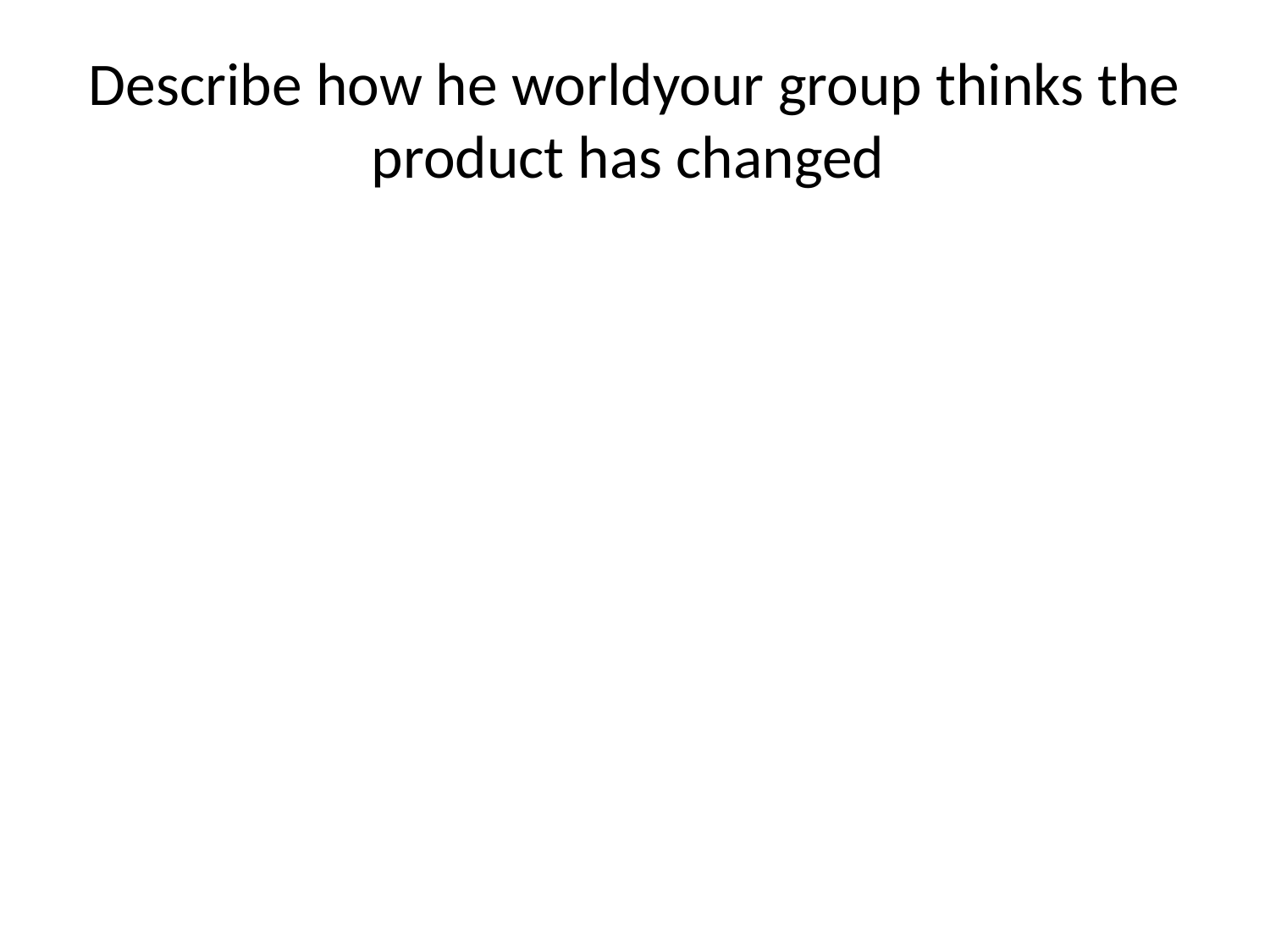

# Describe how he worldyour group thinks the product has changed